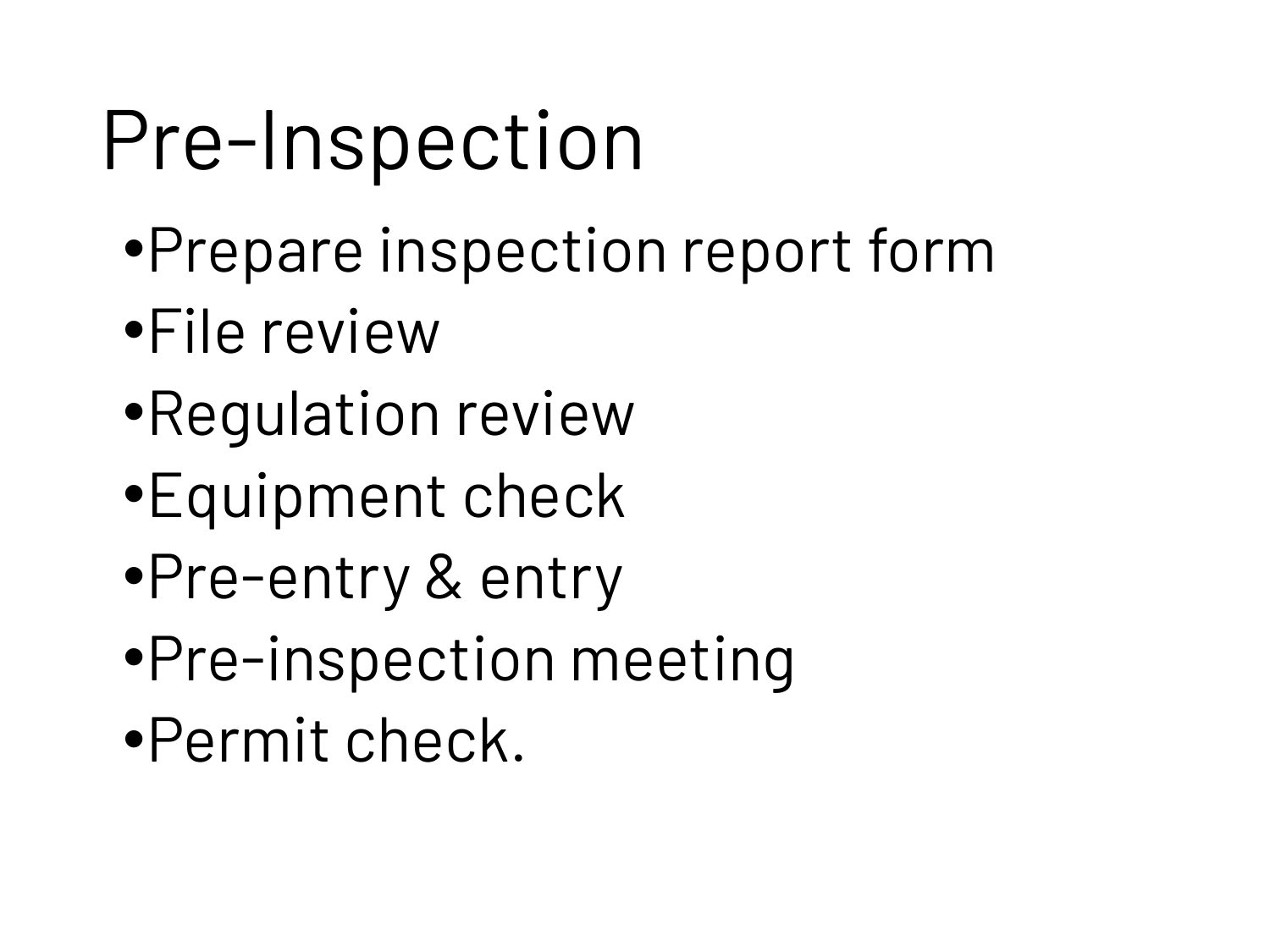

# Pre-Inspection
Prepare inspection report form
File review
Regulation review
Equipment check
Pre-entry & entry
Pre-inspection meeting
Permit check.